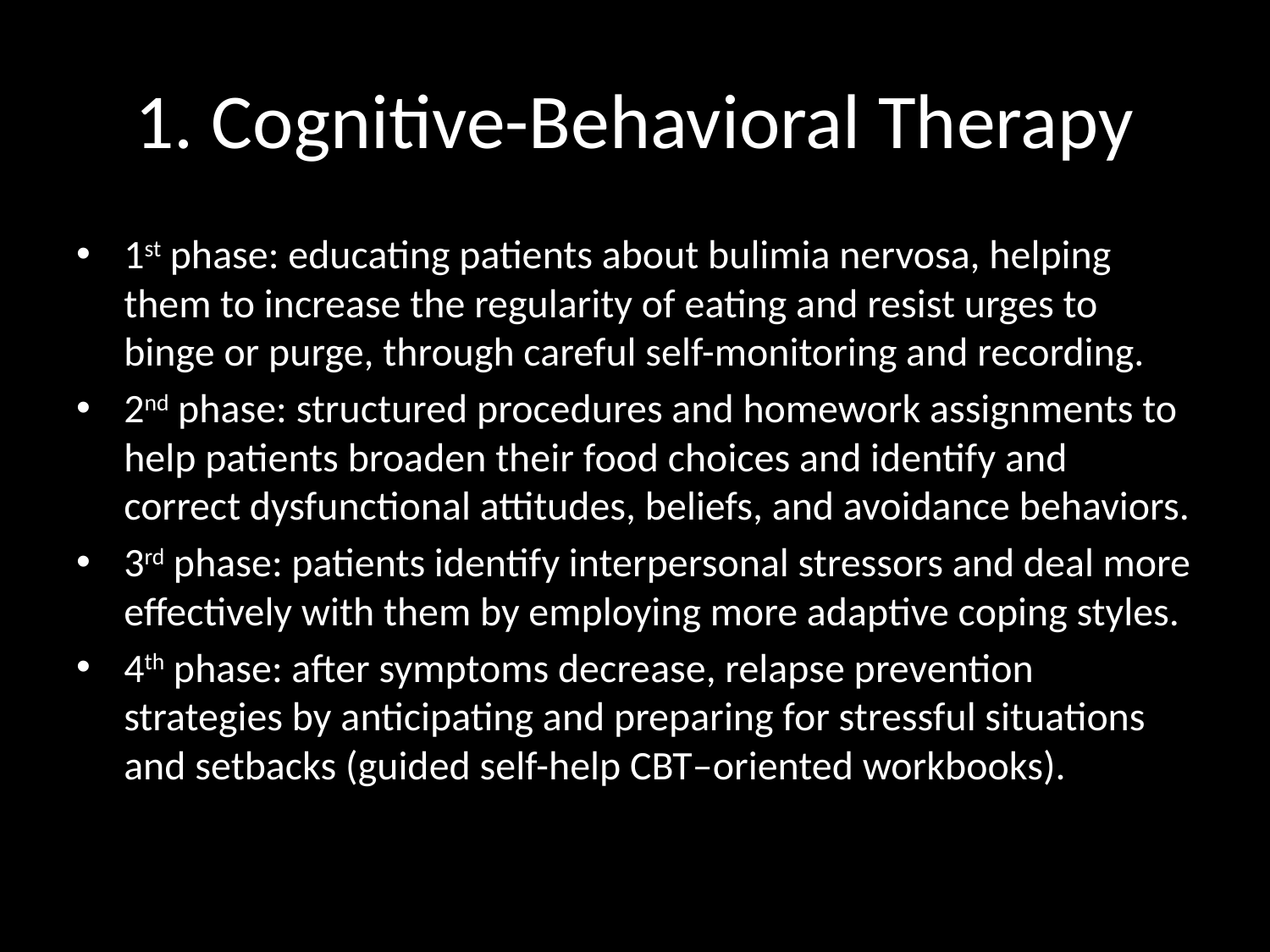

# 1. Cognitive-Behavioral Therapy
1st phase: educating patients about bulimia nervosa, helping them to increase the regularity of eating and resist urges to binge or purge, through careful self-monitoring and recording.
2nd phase: structured procedures and homework assignments to help patients broaden their food choices and identify and correct dysfunctional attitudes, beliefs, and avoidance behaviors.
3rd phase: patients identify interpersonal stressors and deal more effectively with them by employing more adaptive coping styles.
4th phase: after symptoms decrease, relapse prevention strategies by anticipating and preparing for stressful situations and setbacks (guided self-help CBT–oriented workbooks).